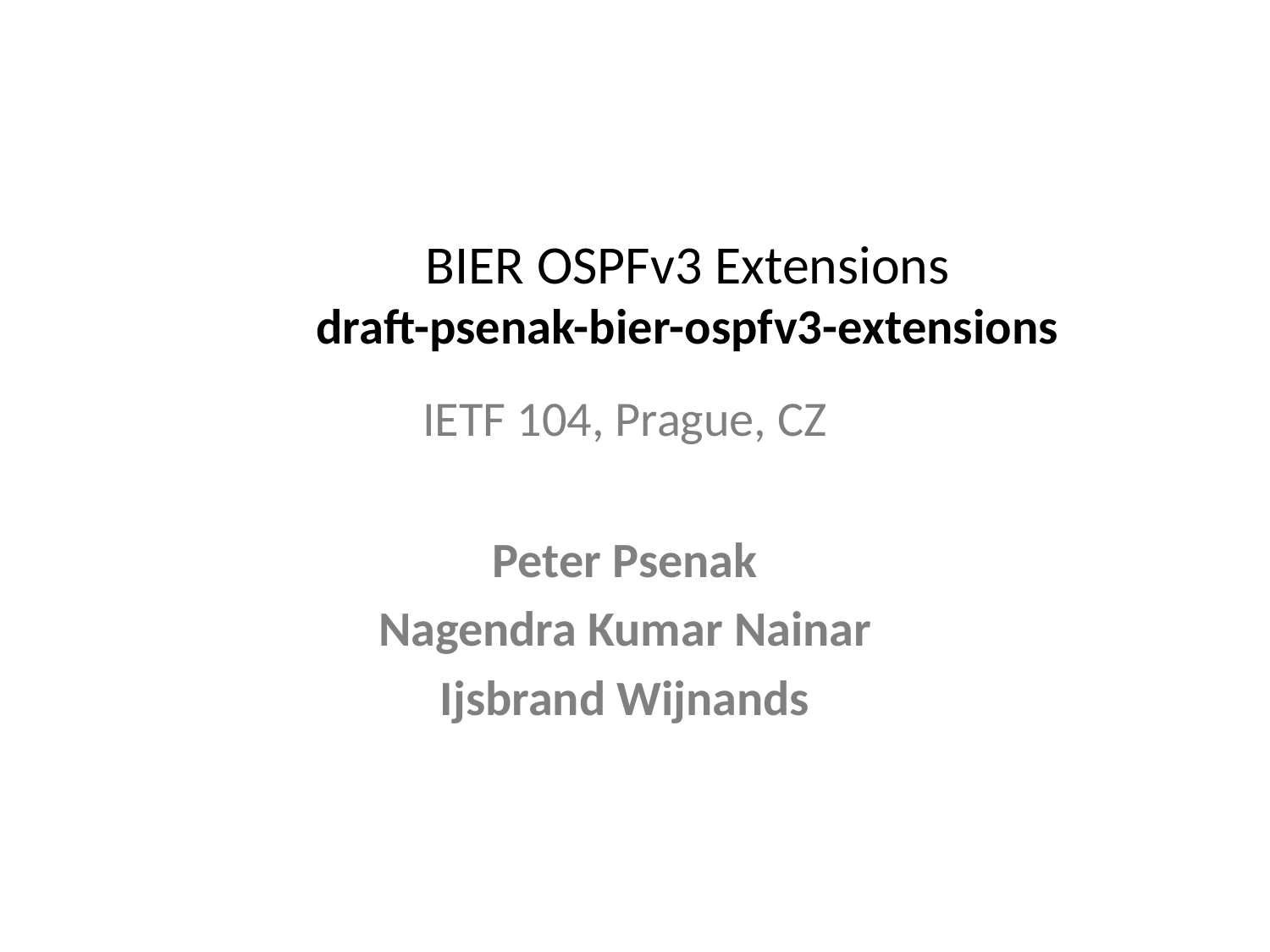

# BIER OSPFv3 Extensions draft-psenak-bier-ospfv3-extensions
IETF 104, Prague, CZ

Peter Psenak
Nagendra Kumar Nainar
Ijsbrand Wijnands